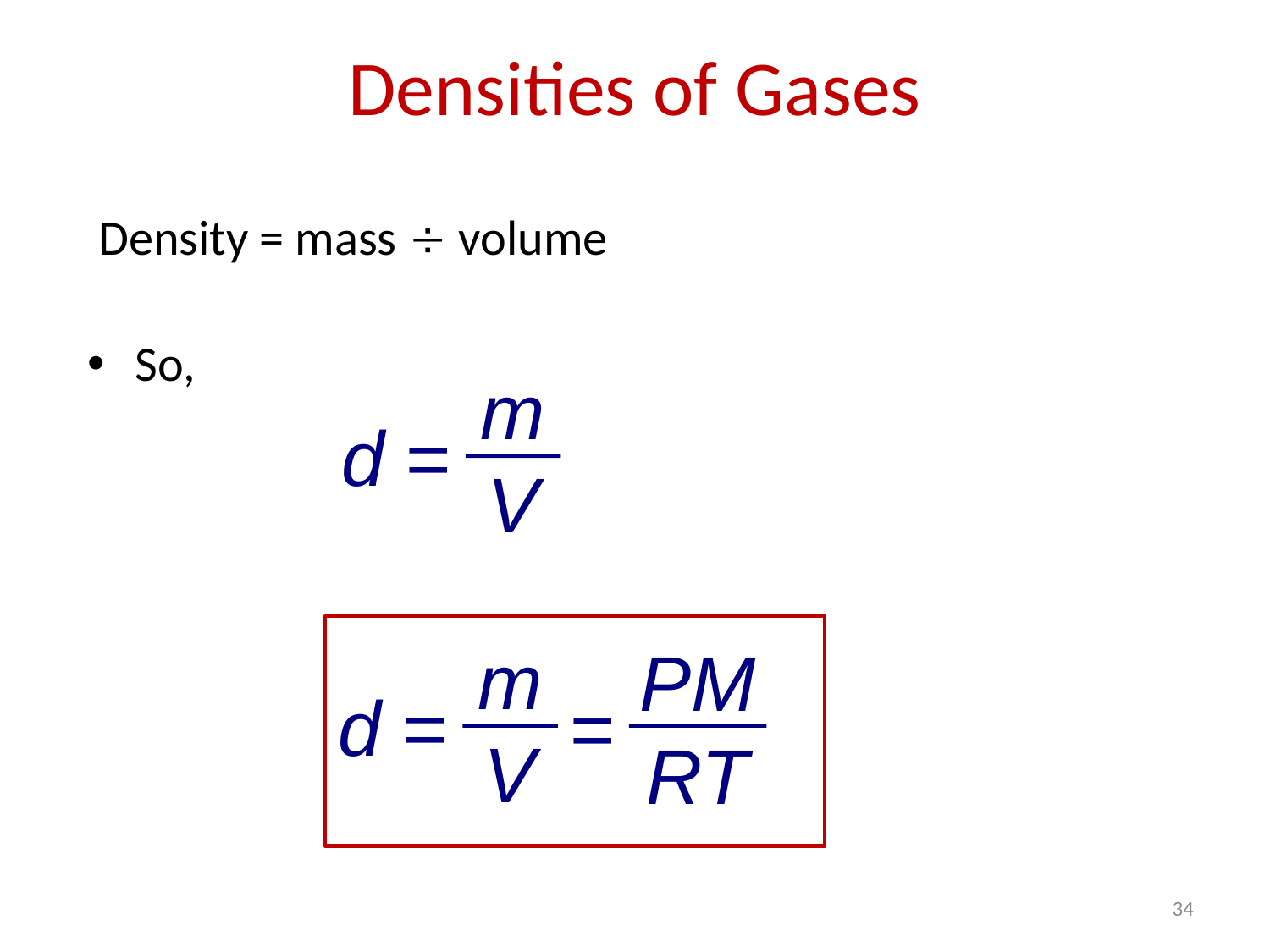

Densities of Gases
 Density = mass ÷ volume

So,
m
V
d =

m
V
PM
RT
d =
=

34